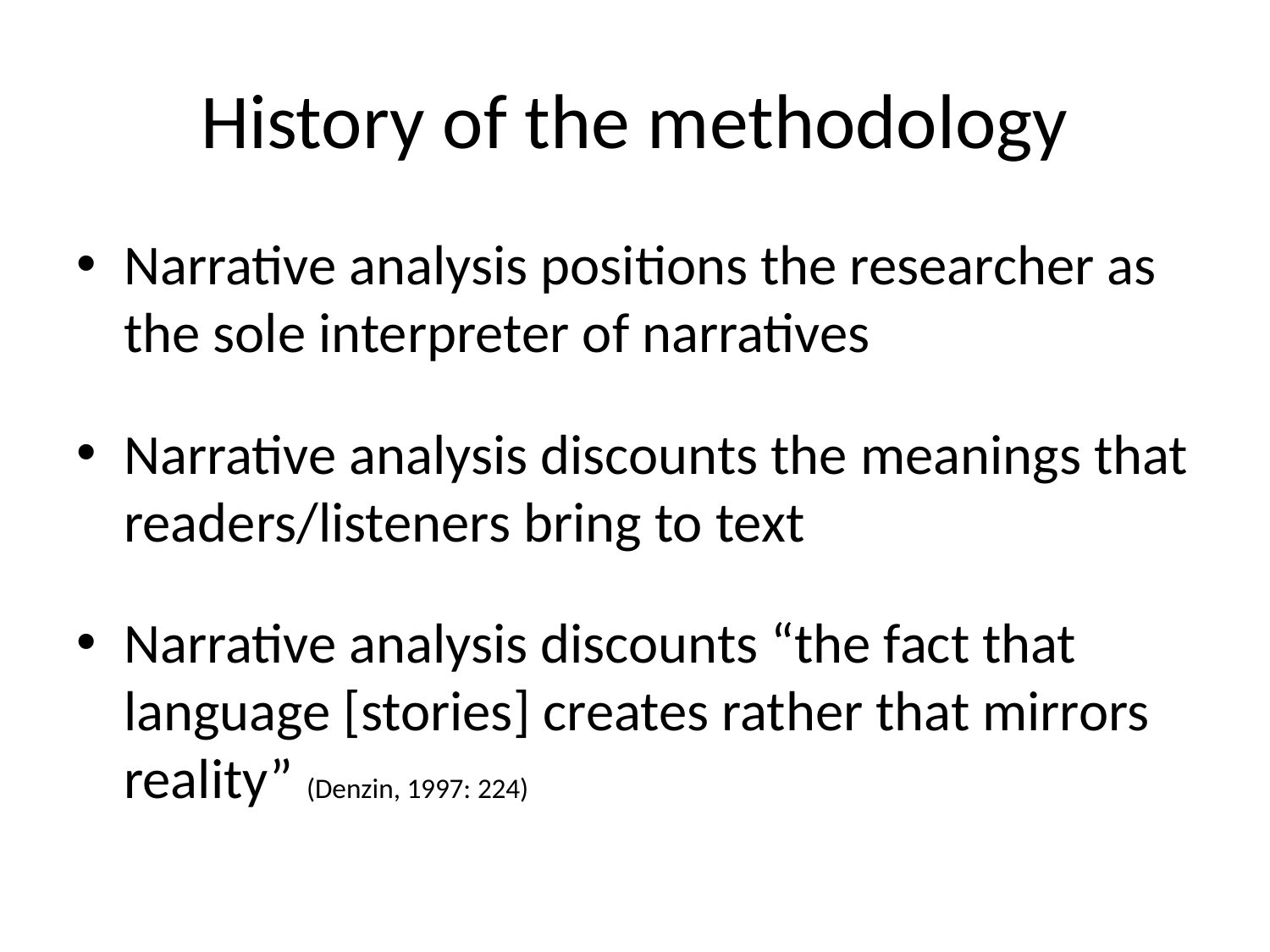

# History of the methodology
Narrative analysis positions the researcher as the sole interpreter of narratives
Narrative analysis discounts the meanings that readers/listeners bring to text
Narrative analysis discounts “the fact that language [stories] creates rather that mirrors reality” (Denzin, 1997: 224)